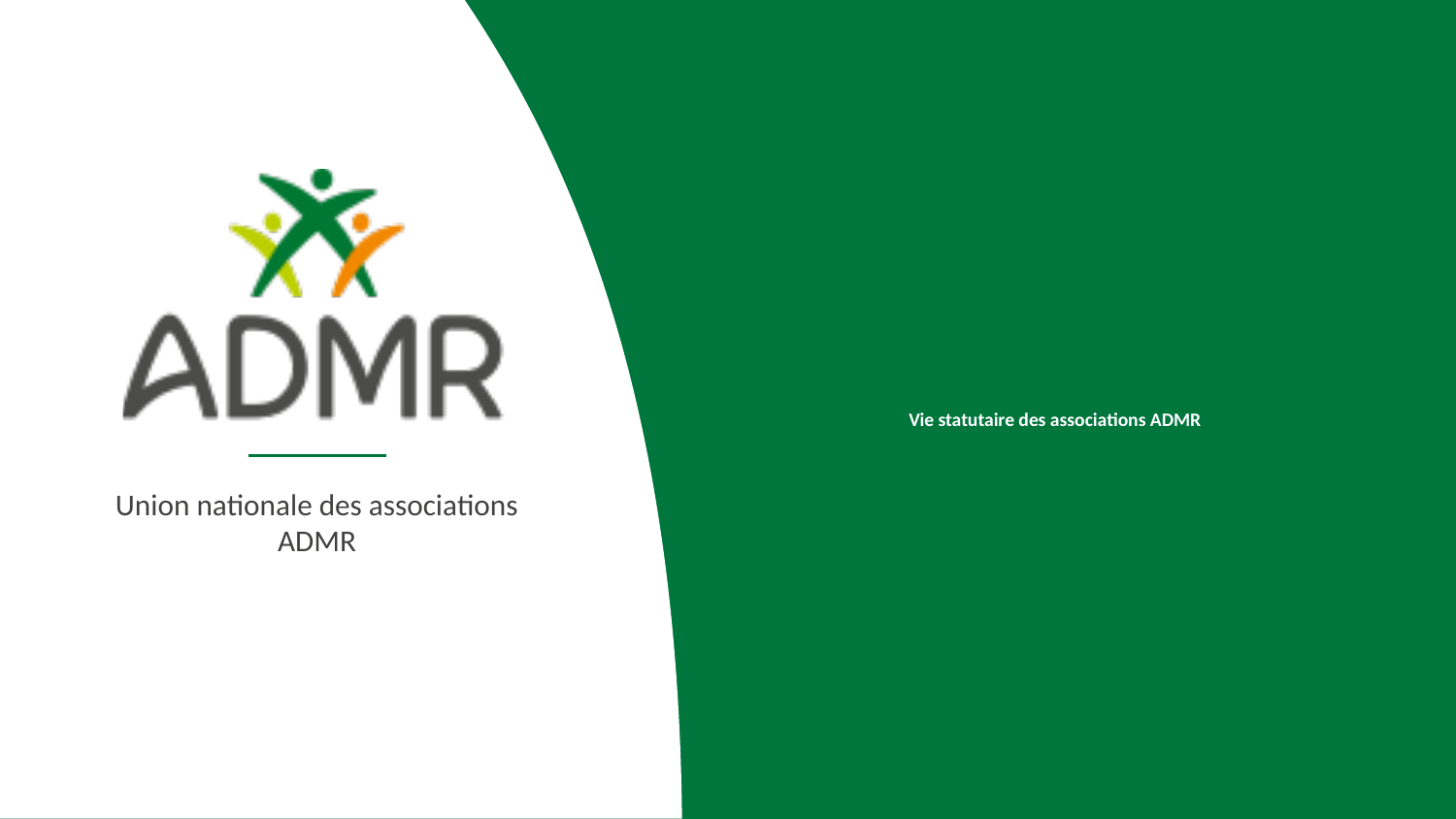

# Vie statutaire des associations ADMR
Union nationale des associations ADMR